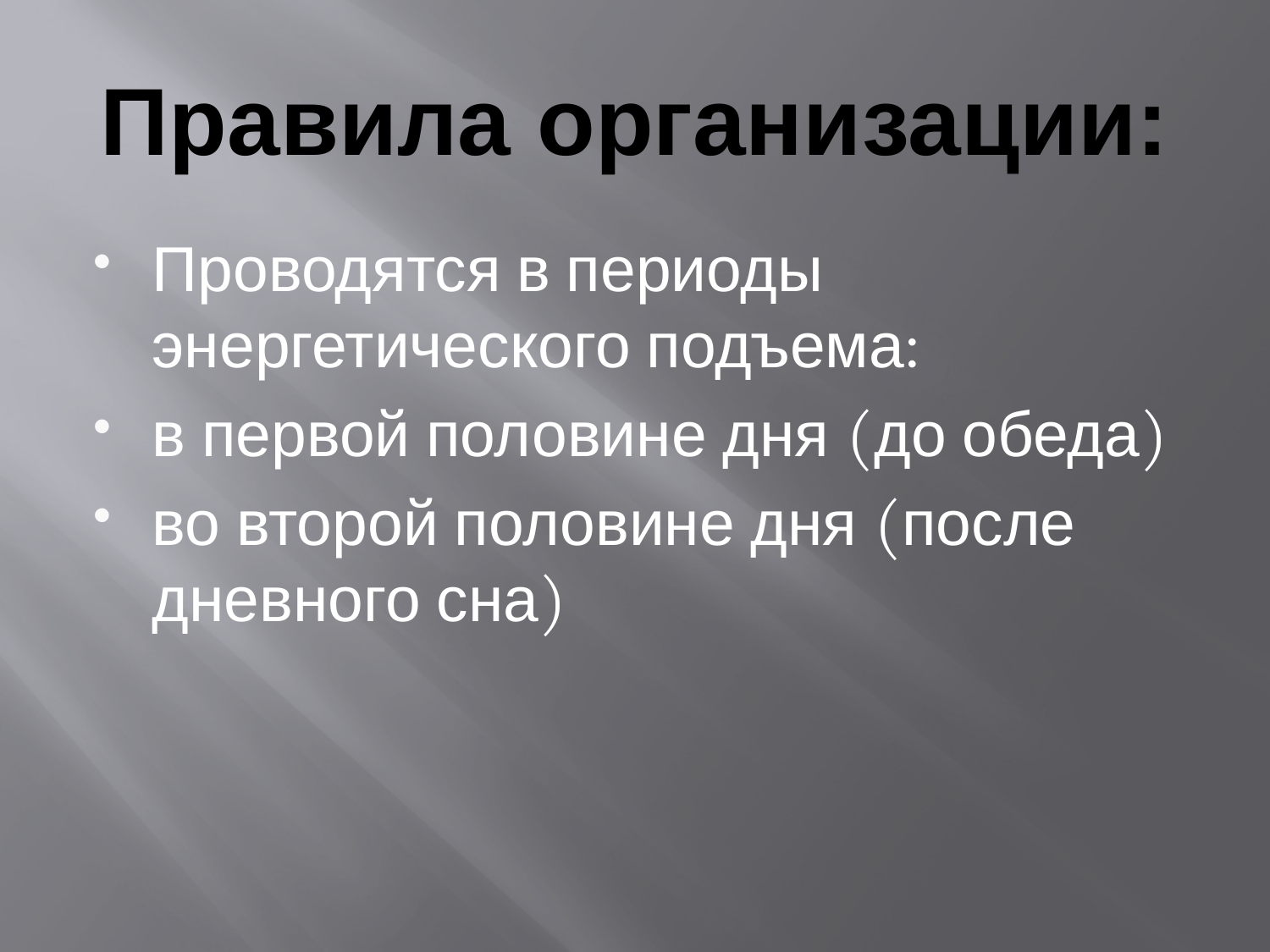

# Правила организации:
Проводятся в периоды энергетического подъема:
в первой половине дня (до обеда)
во второй половине дня (после дневного сна)